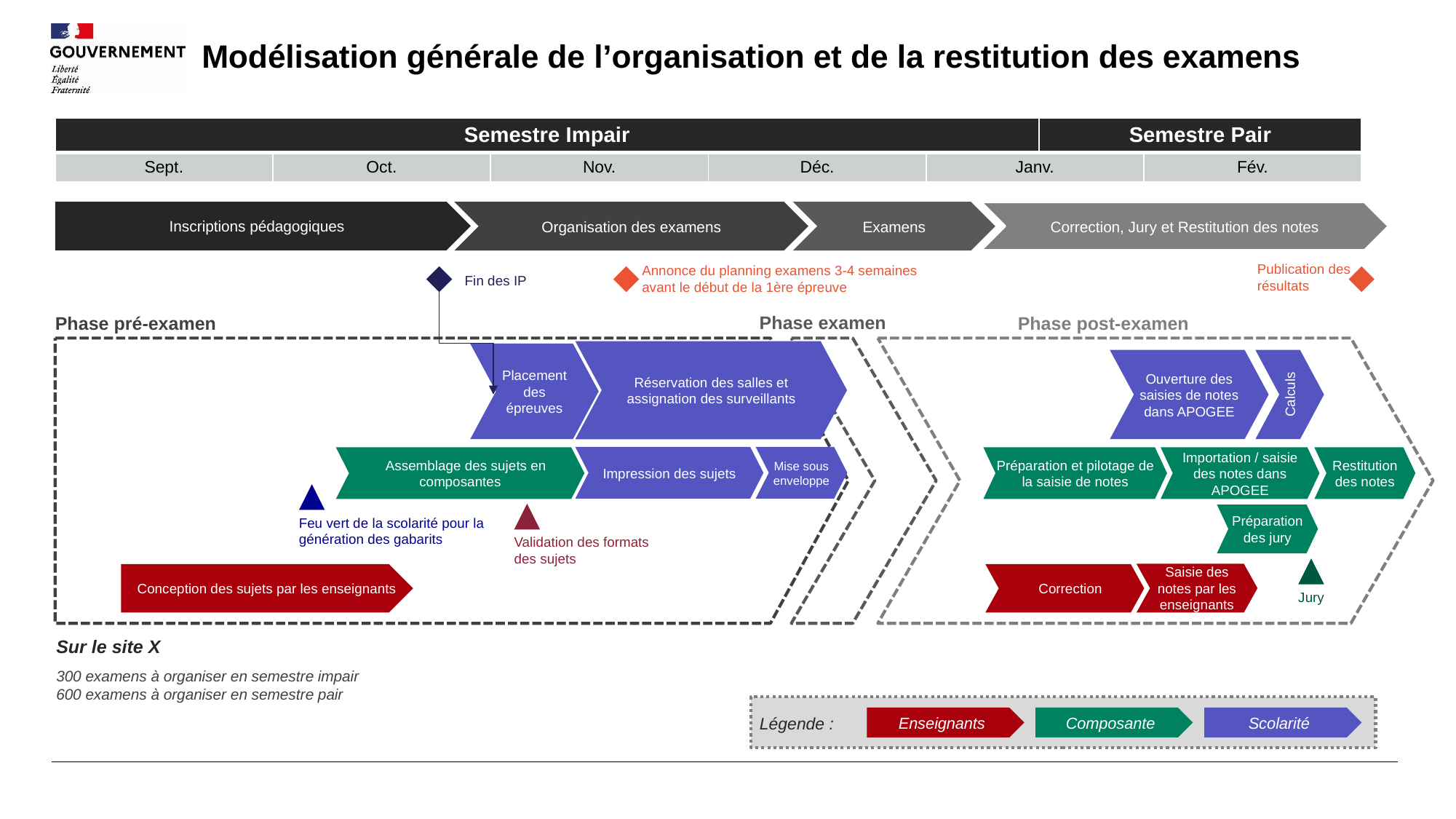

Modélisation générale de l’organisation et de la restitution des examens
| Semestre Impair |  |  |  |  | Semestre Pair |  |
| --- | --- | --- | --- | --- | --- | --- |
| Sept. | Oct. | Nov. | Déc. | Janv. |  | Fév. |
Inscriptions pédagogiques
Organisation des examens
Examens
Correction, Jury et Restitution des notes
Publication des résultats
Annonce du planning examens 3-4 semaines avant le début de la 1ère épreuve

Fin des IP
Phase examen
Phase pré-examen
Phase post-examen

Réservation des salles et assignation des surveillants
Placement des épreuves
Ouverture des saisies de notes dans APOGEE
Calculs
Impression des sujets
Mise sous enveloppe
Assemblage des sujets en composantes
Préparation et pilotage de la saisie de notes
Importation / saisie des notes dans APOGEE
Restitution des notes

Préparation des jury
Feu vert de la scolarité pour la génération des gabarits
Validation des formats des sujets

Saisie des notes par les enseignants
Conception des sujets par les enseignants
Correction
Jury
Sur le site X
300 examens à organiser en semestre impair
600 examens à organiser en semestre pair

Légende :
Enseignants
Composante
Scolarité